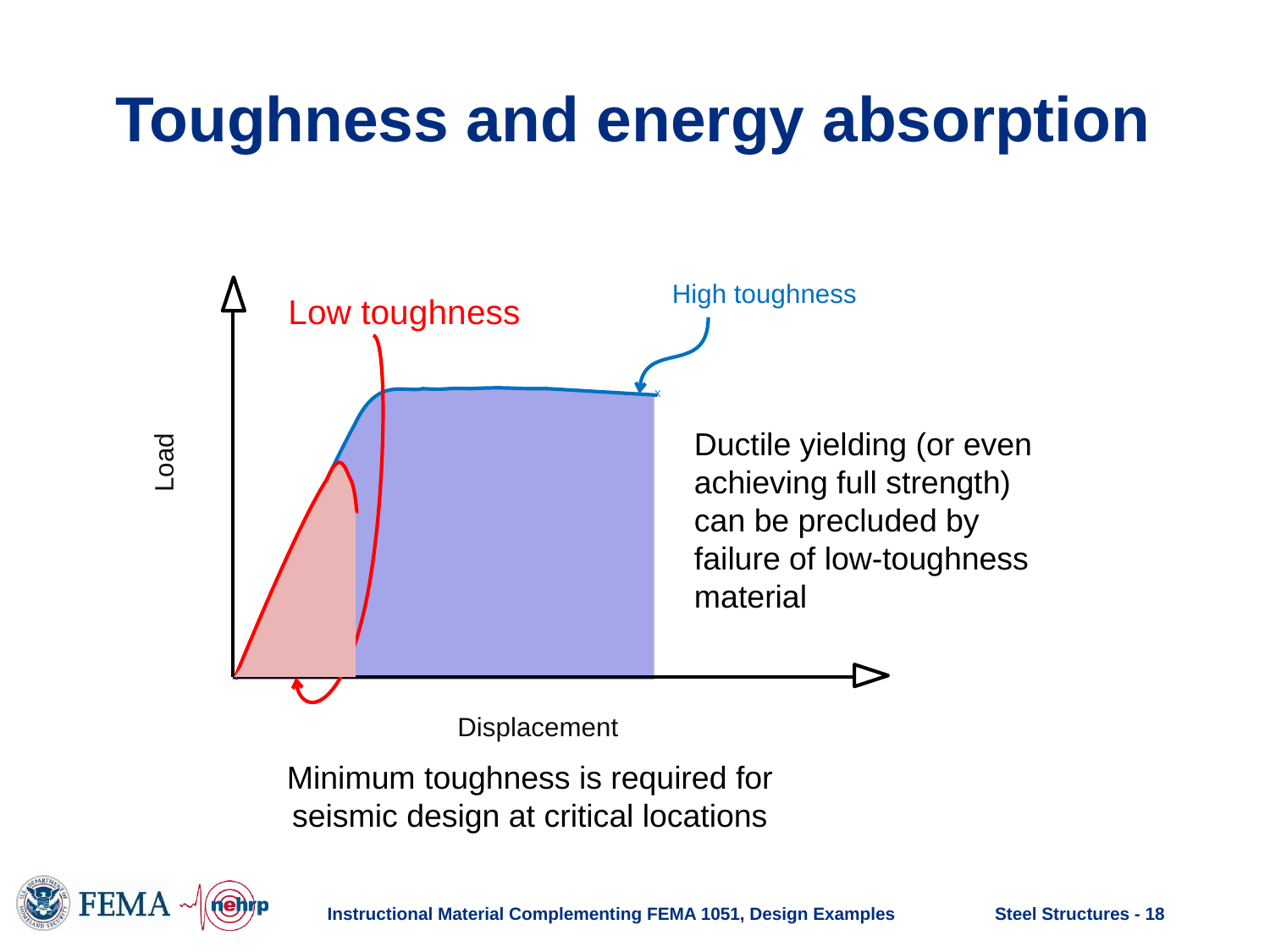

# Toughness and energy absorption
High toughness

Load
Displacement
Low toughness

X

X

Ductile yielding (or even achieving full strength) can be precluded by failure of low-toughness material
Minimum toughness is required for seismic design at critical locations
Instructional Material Complementing FEMA 1051, Design Examples
Steel Structures - 18